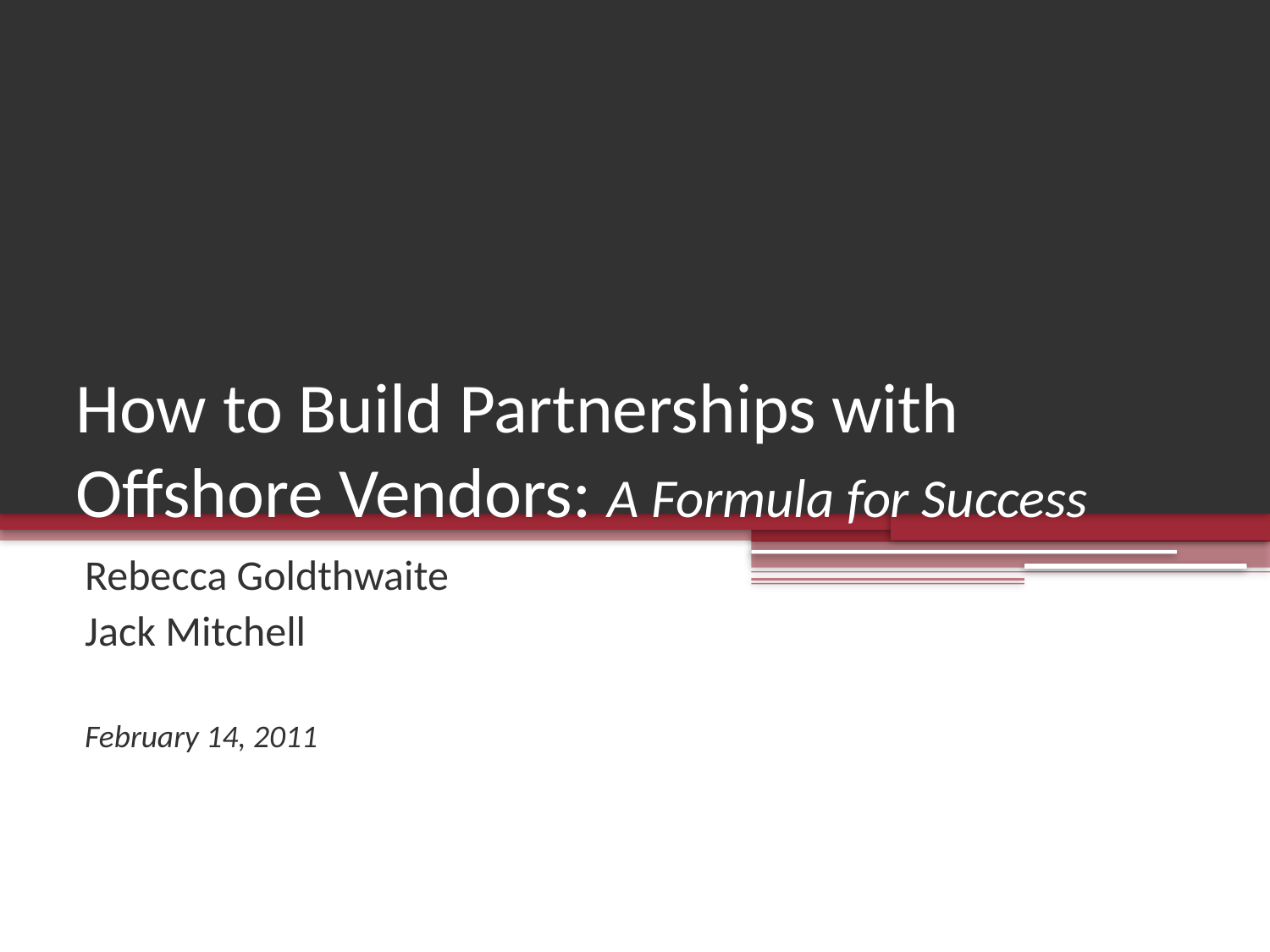

# How to Build Partnerships with Offshore Vendors: A Formula for Success
Rebecca Goldthwaite
Jack Mitchell

February 14, 2011